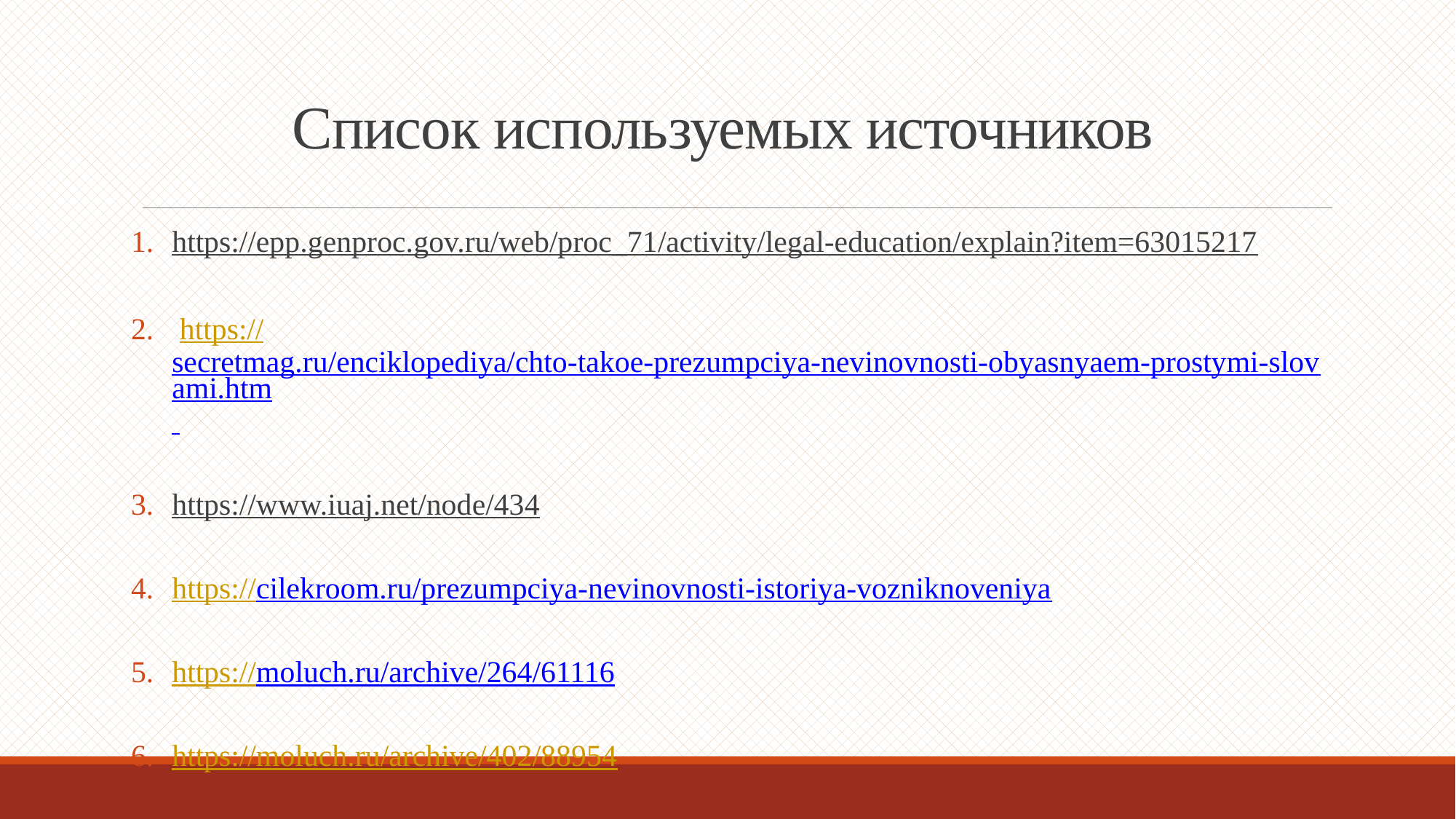

# Список используемых источников
https://epp.genproc.gov.ru/web/proc_71/activity/legal-education/explain?item=63015217
 https://secretmag.ru/enciklopediya/chto-takoe-prezumpciya-nevinovnosti-obyasnyaem-prostymi-slovami.htm
https://www.iuaj.net/node/434
https://cilekroom.ru/prezumpciya-nevinovnosti-istoriya-vozniknoveniya
https://moluch.ru/archive/264/61116
https://moluch.ru/archive/402/88954